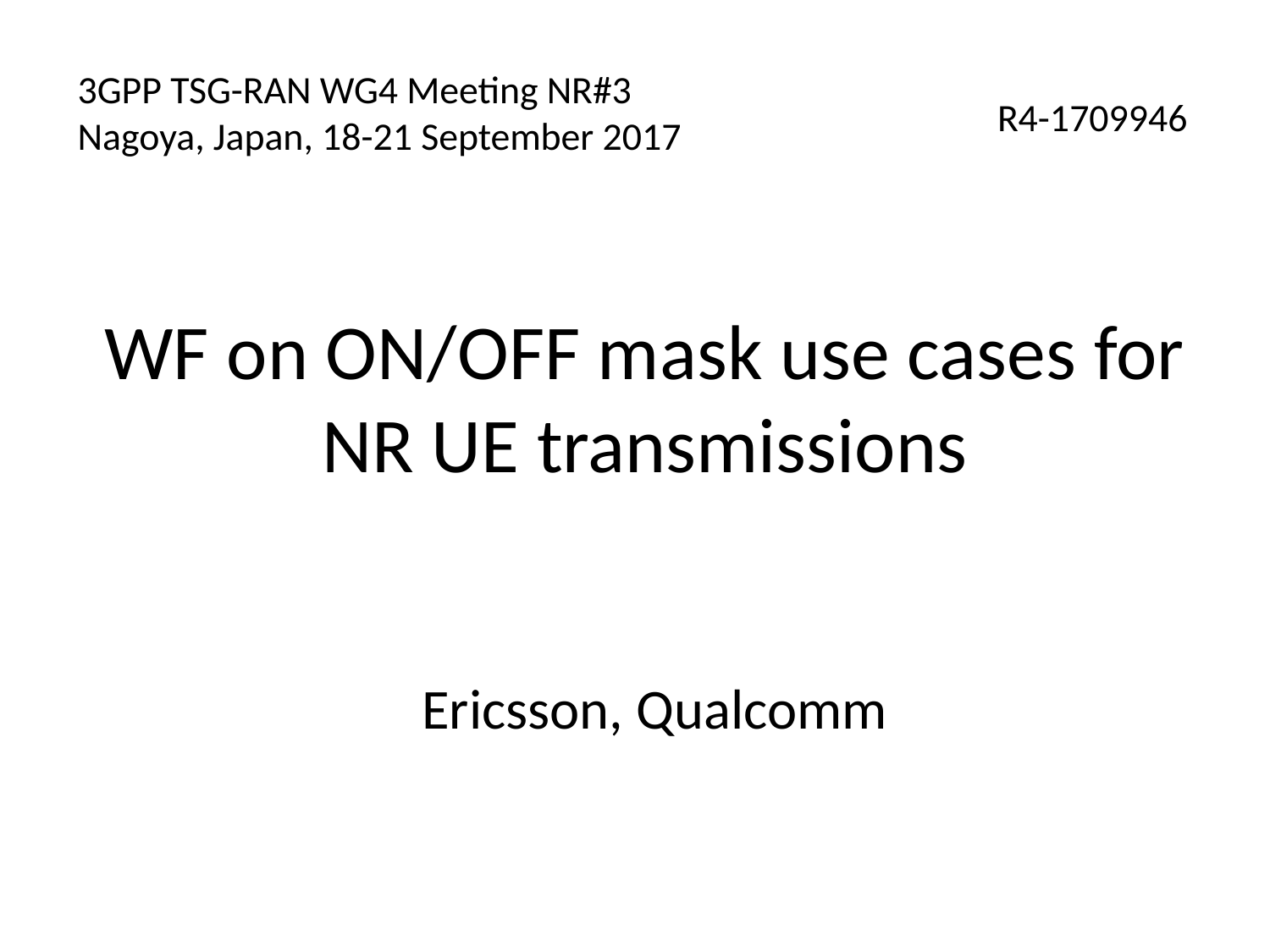

# 3GPP TSG-RAN WG4 Meeting NR#3 Nagoya, Japan, 18-21 September 2017
R4-1709946
WF on ON/OFF mask use cases for NR UE transmissions
Ericsson, Qualcomm